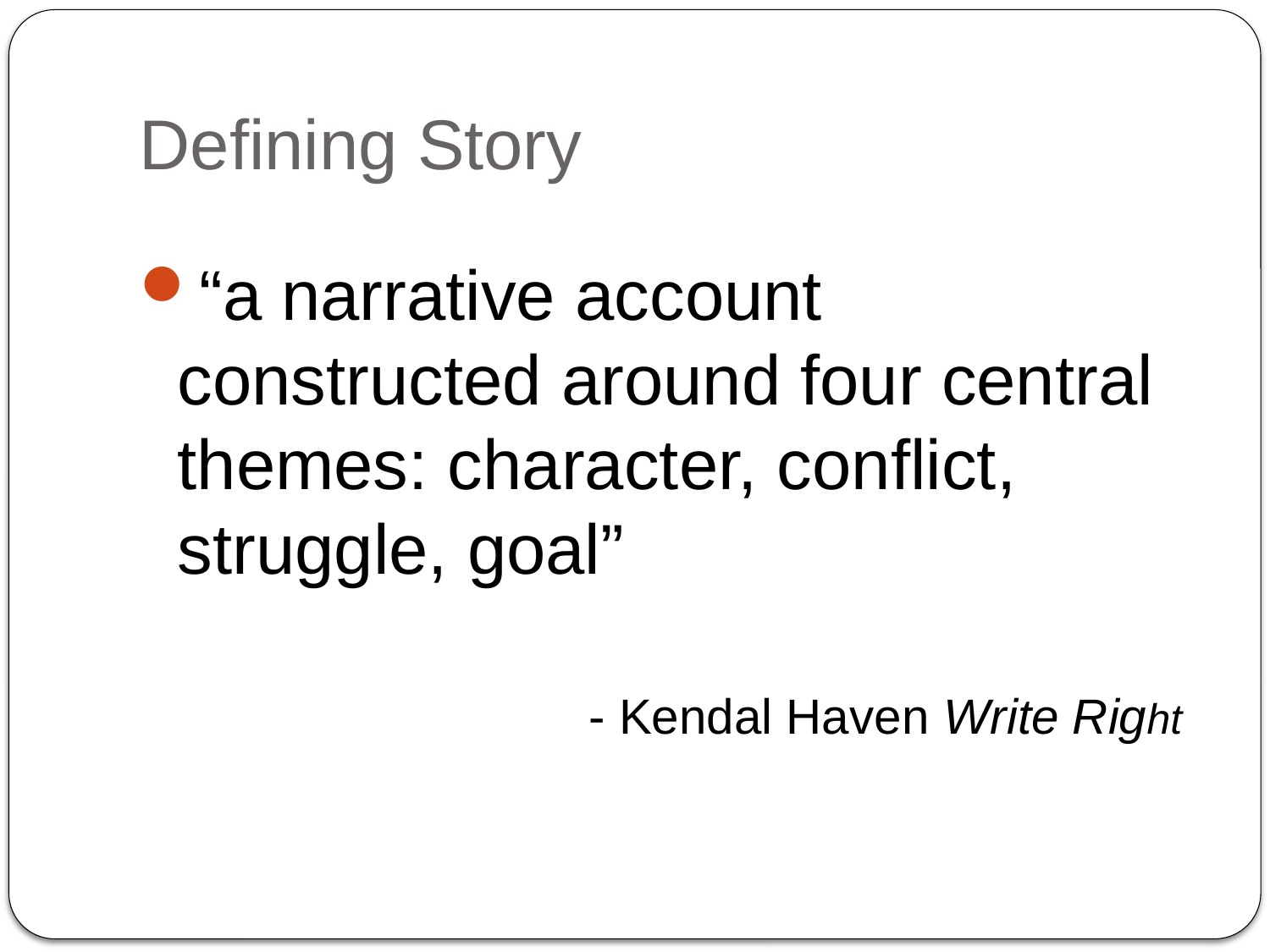

# Defining Story
“a narrative account constructed around four central themes: character, conflict, struggle, goal”

 - Kendal Haven Write Right